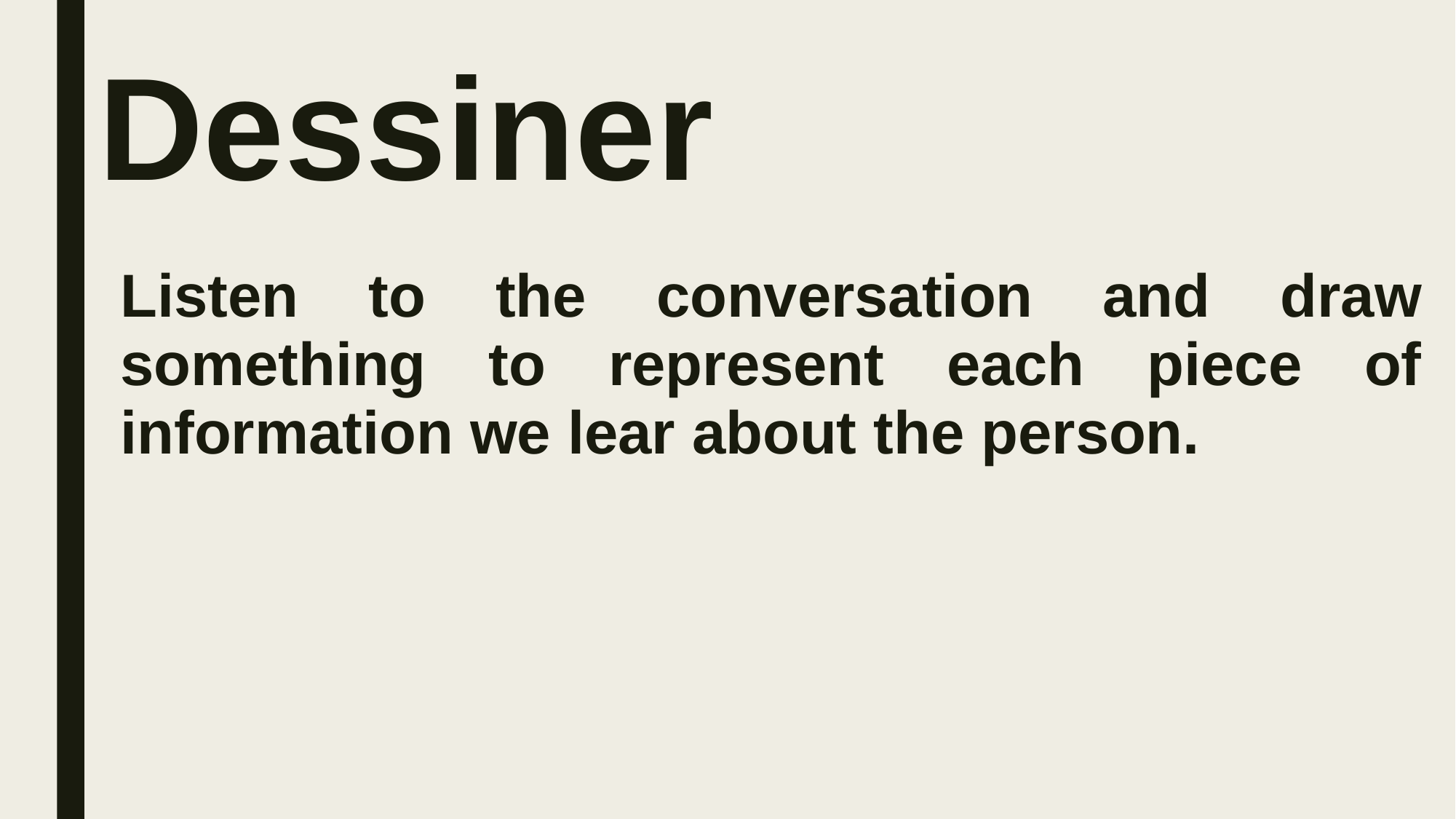

# Dessiner
Listen to the conversation and draw something to represent each piece of information we lear about the person.